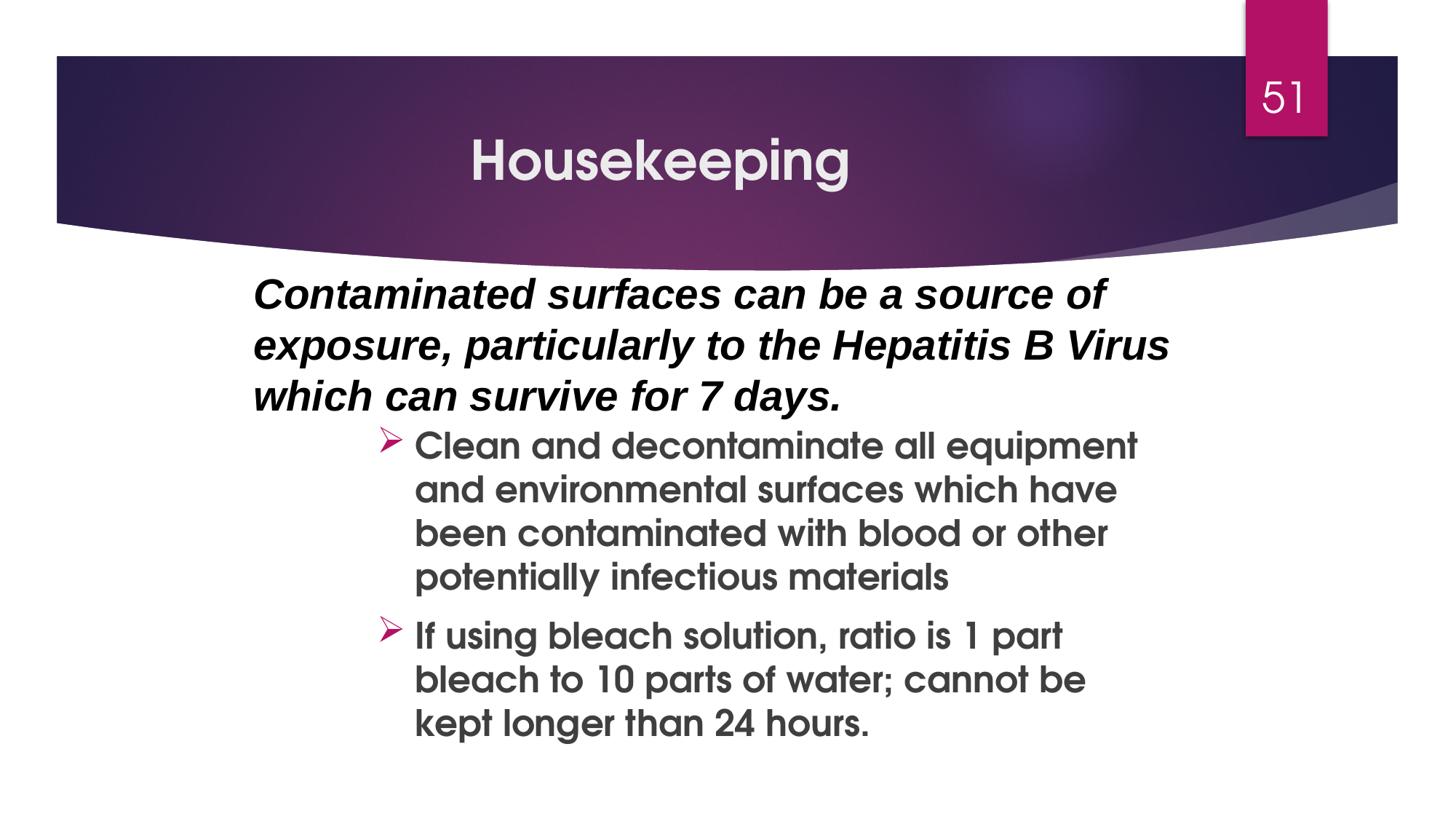

51
# Housekeeping
Contaminated surfaces can be a source of exposure, particularly to the Hepatitis B Virus which can survive for 7 days.
Clean and decontaminate all equipment and environmental surfaces which have been contaminated with blood or other potentially infectious materials
If using bleach solution, ratio is 1 part bleach to 10 parts of water; cannot be kept longer than 24 hours.